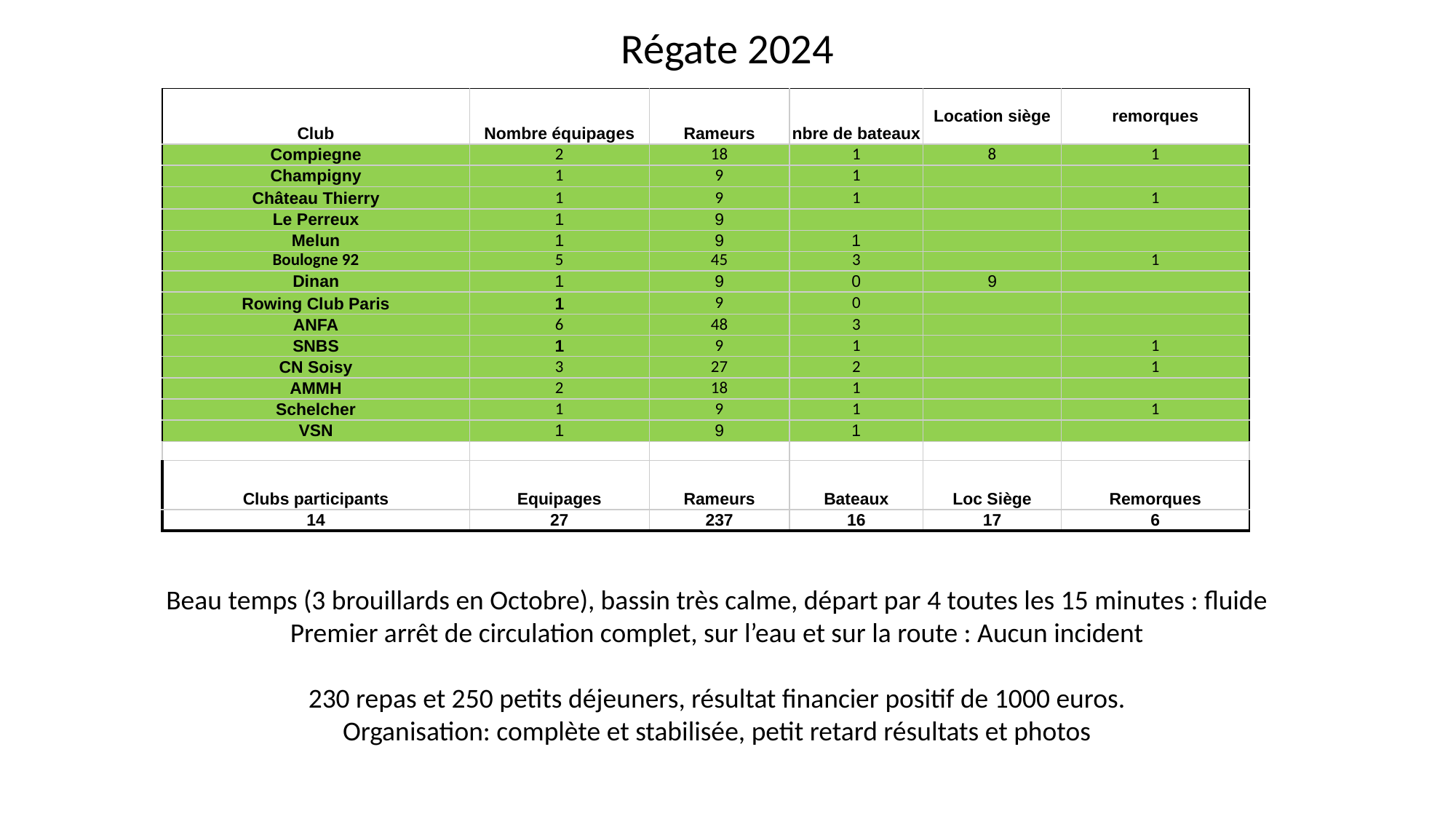

# Régate 2024
| Club | Nombre équipages | Rameurs | nbre de bateaux | Location siège | remorques |
| --- | --- | --- | --- | --- | --- |
| Compiegne | 2 | 18 | 1 | 8 | 1 |
| Champigny | 1 | 9 | 1 |  |  |
| Château Thierry | 1 | 9 | 1 |  | 1 |
| Le Perreux | 1 | 9 |  |  |  |
| Melun | 1 | 9 | 1 |  |  |
| Boulogne 92 | 5 | 45 | 3 |  | 1 |
| Dinan | 1 | 9 | 0 | 9 |  |
| Rowing Club Paris | 1 | 9 | 0 |  |  |
| ANFA | 6 | 48 | 3 |  |  |
| SNBS | 1 | 9 | 1 |  | 1 |
| CN Soisy | 3 | 27 | 2 |  | 1 |
| AMMH | 2 | 18 | 1 |  |  |
| Schelcher | 1 | 9 | 1 |  | 1 |
| VSN | 1 | 9 | 1 |  |  |
|  |  |  |  |  |  |
| Clubs participants | Equipages | Rameurs | Bateaux | Loc Siège | Remorques |
| 14 | 27 | 237 | 16 | 17 | 6 |
Beau temps (3 brouillards en Octobre), bassin très calme, départ par 4 toutes les 15 minutes : fluide
Premier arrêt de circulation complet, sur l’eau et sur la route : Aucun incident

230 repas et 250 petits déjeuners, résultat financier positif de 1000 euros.
Organisation: complète et stabilisée, petit retard résultats et photos